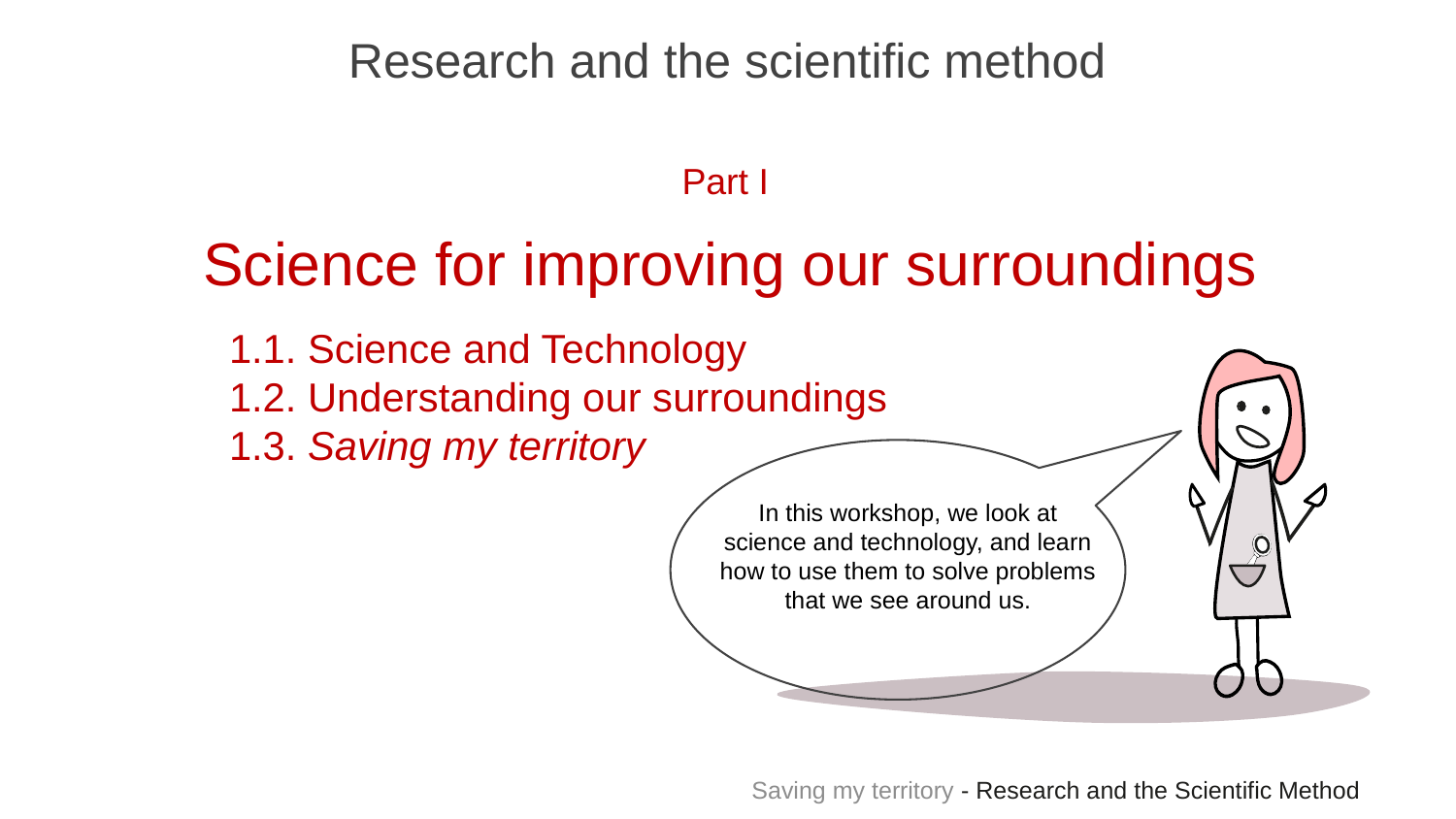

# Research and the scientific method
Part I
Science for improving our surroundings
1.1. Science and Technology
1.2. Understanding our surroundings
1.3. Saving my territory

In this workshop, we look at science and technology, and learn how to use them to solve problems that we see around us.

Saving my territory - Research and the Scientific Method